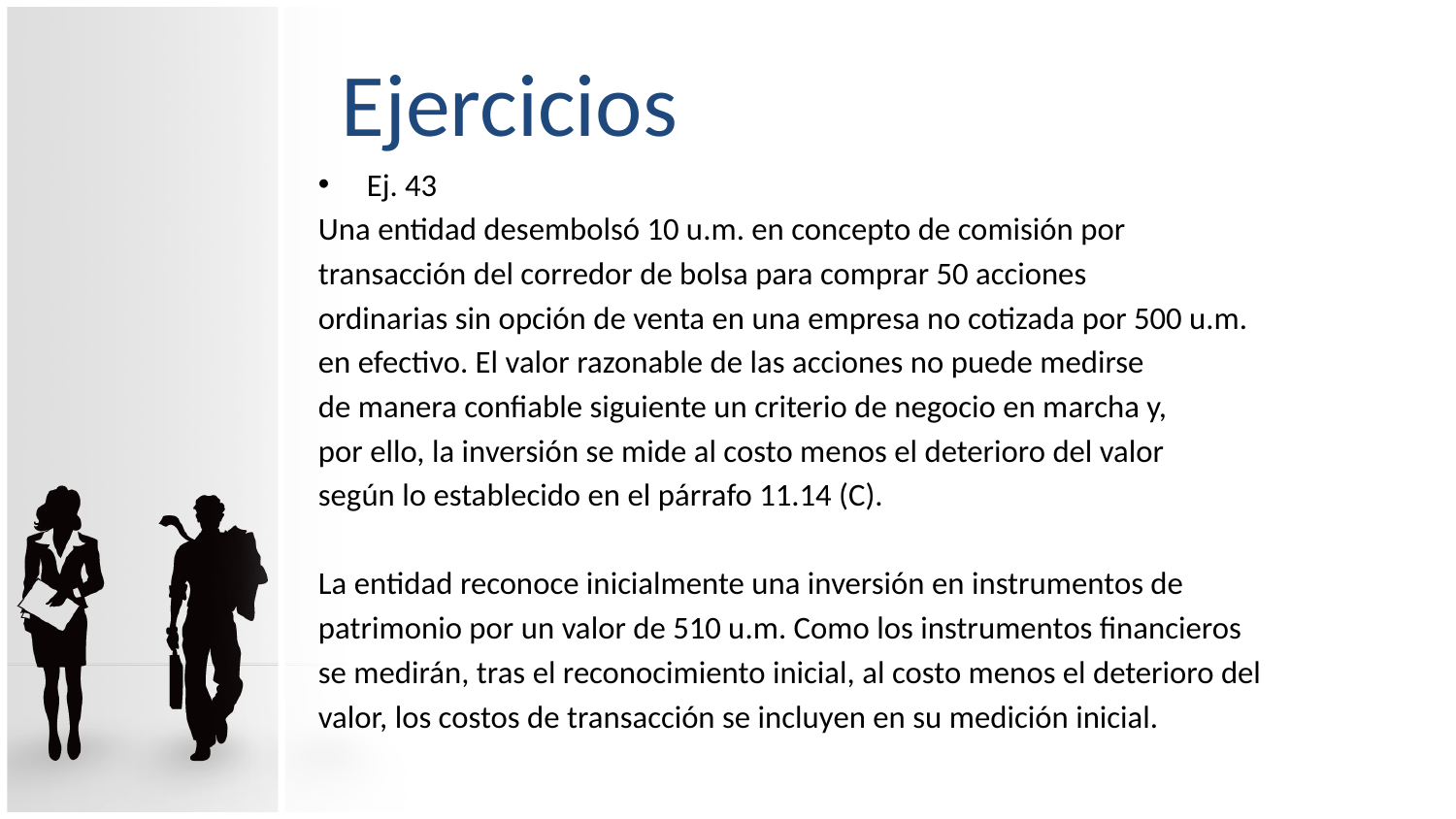

# Ejercicios
Ej. 43
Una entidad desembolsó 10 u.m. en concepto de comisión por
transacción del corredor de bolsa para comprar 50 acciones
ordinarias sin opción de venta en una empresa no cotizada por 500 u.m.
en efectivo. El valor razonable de las acciones no puede medirse
de manera confiable siguiente un criterio de negocio en marcha y,
por ello, la inversión se mide al costo menos el deterioro del valor
según lo establecido en el párrafo 11.14 (C).

La entidad reconoce inicialmente una inversión en instrumentos de
patrimonio por un valor de 510 u.m. Como los instrumentos financieros
se medirán, tras el reconocimiento inicial, al costo menos el deterioro del
valor, los costos de transacción se incluyen en su medición inicial.